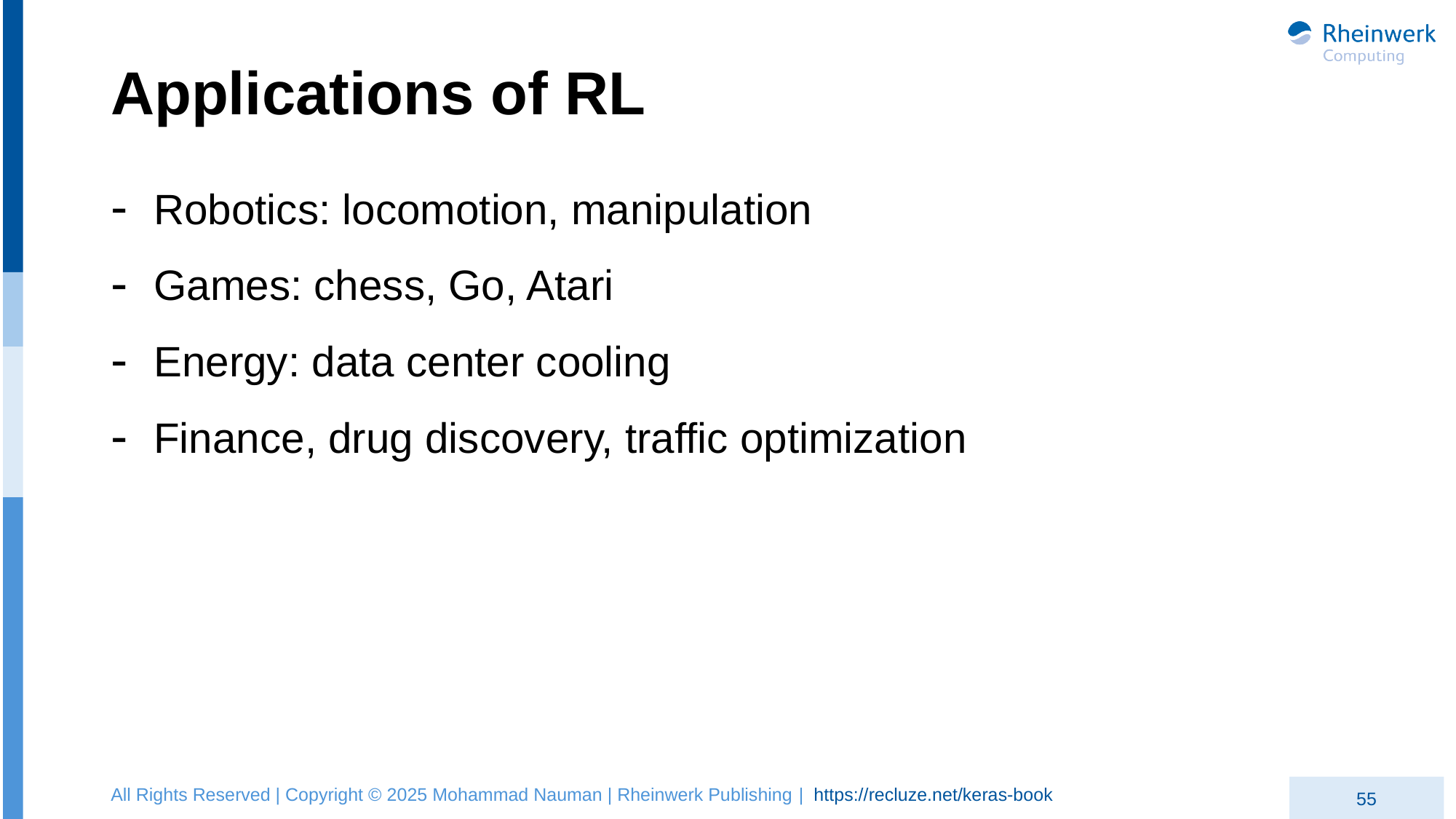

# Applications of RL
Robotics: locomotion, manipulation
Games: chess, Go, Atari
Energy: data center cooling
Finance, drug discovery, traffic optimization